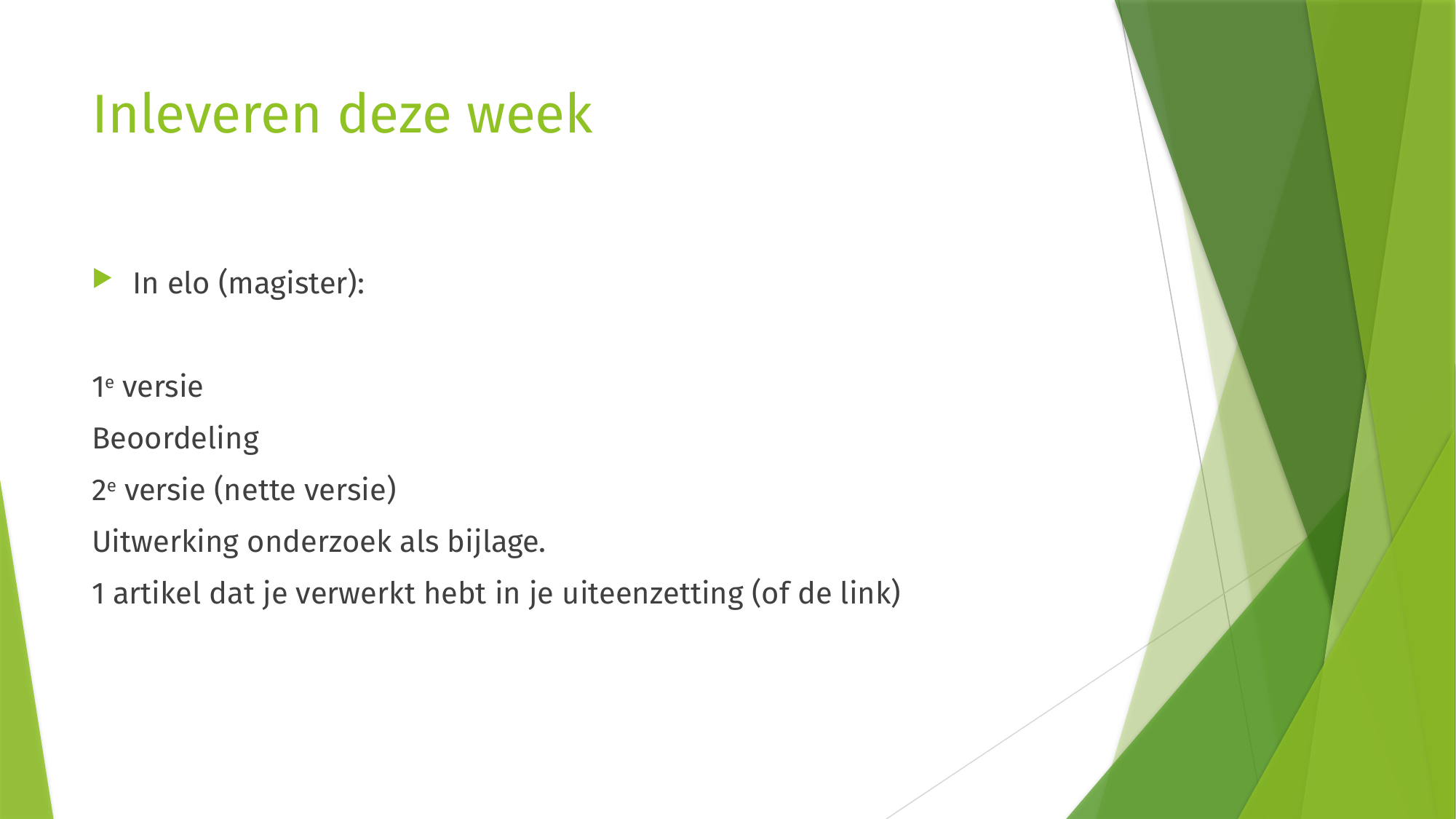

# Inleveren deze week
In elo (magister):

1e versie
Beoordeling
2e versie (nette versie)
Uitwerking onderzoek als bijlage.
1 artikel dat je verwerkt hebt in je uiteenzetting (of de link)